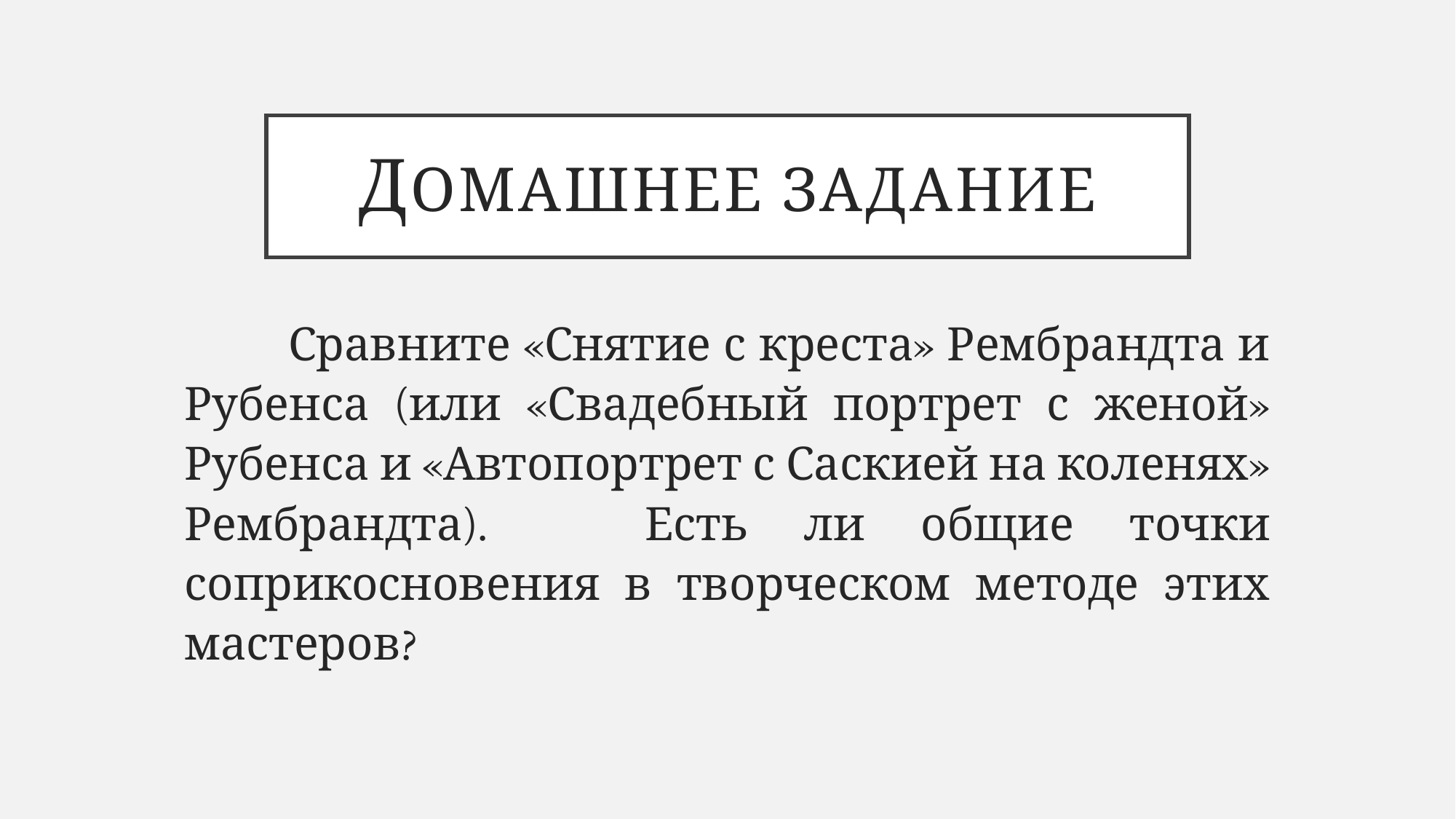

# Домашнее задание
	Сравните «Снятие с креста» Рембрандта и Рубенса (или «Свадебный портрет с женой» Рубенса и «Автопортрет с Саскией на коленях» Рембрандта). 	Есть ли общие точки соприкосновения в творческом методе этих мастеров?